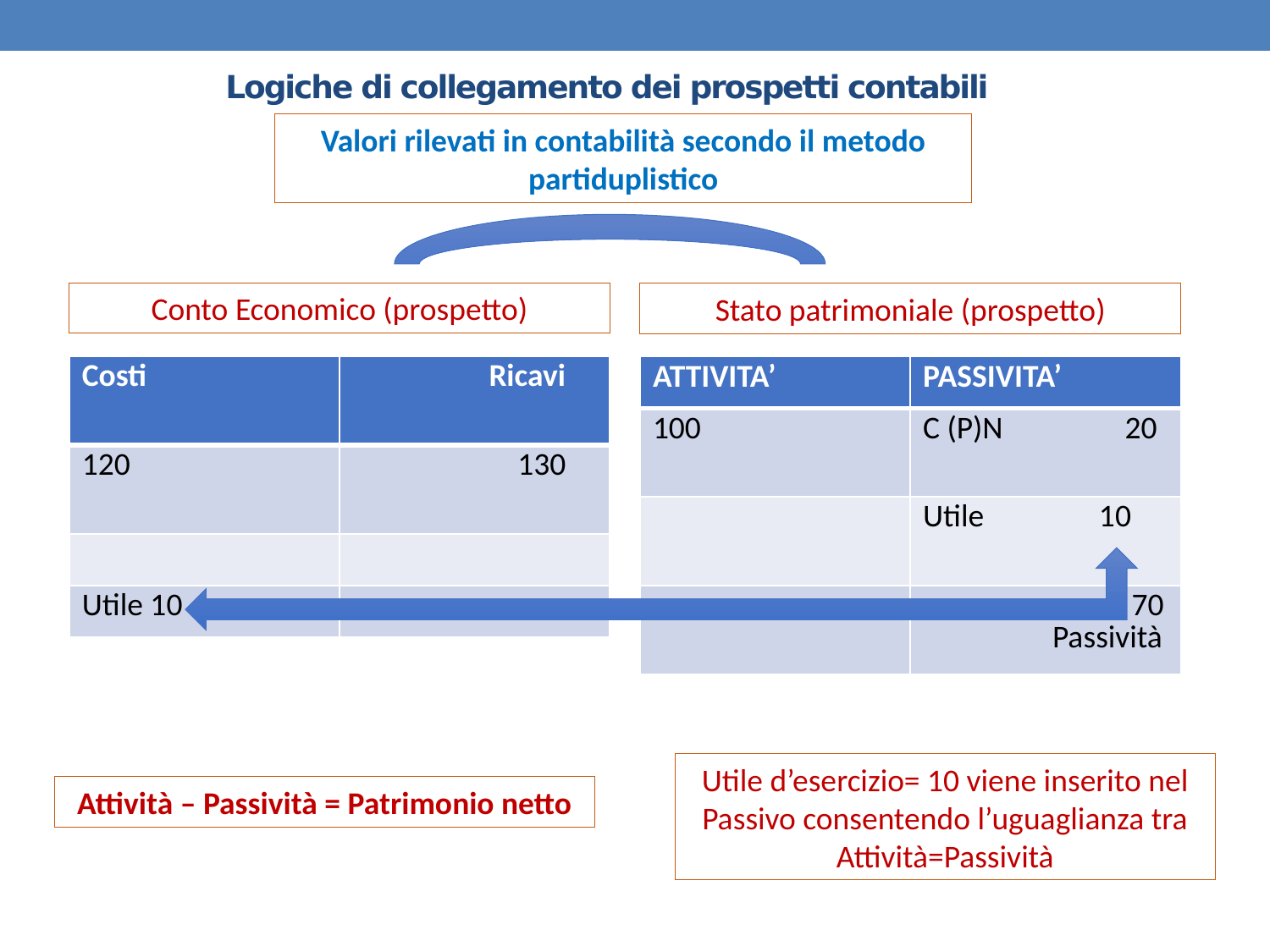

# Logiche di collegamento dei prospetti contabili
Valori rilevati in contabilità secondo il metodo partiduplistico

Conto Economico (prospetto)
Stato patrimoniale (prospetto)
| Costi | Ricavi |
| --- | --- |
| 120 | 130 |
|  |  |
| Utile 10 |  |
| ATTIVITA’ | PASSIVITA’ |
| --- | --- |
| 100 | C (P)N 20 |
|  | Utile 10 |
|  | 70 Passività |

Utile d’esercizio= 10 viene inserito nel Passivo consentendo l’uguaglianza tra Attività=Passività
Attività – Passività = Patrimonio netto